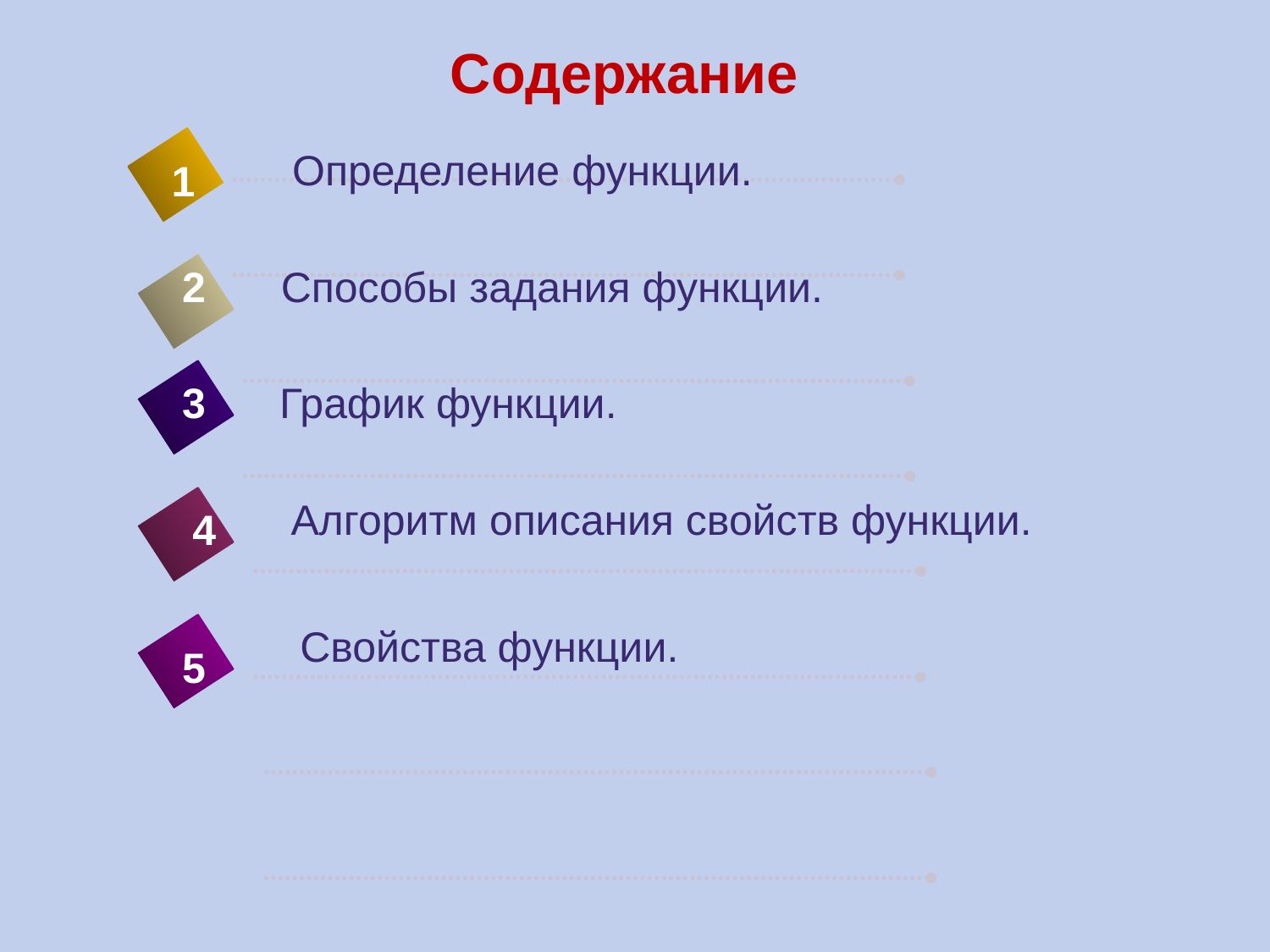

# Cодержание
  Определение функции.

1

2
 Способы задания функции.

3
3
  График функции.

Алгоритм описания свойств функции.
4

Свойства функции.

5